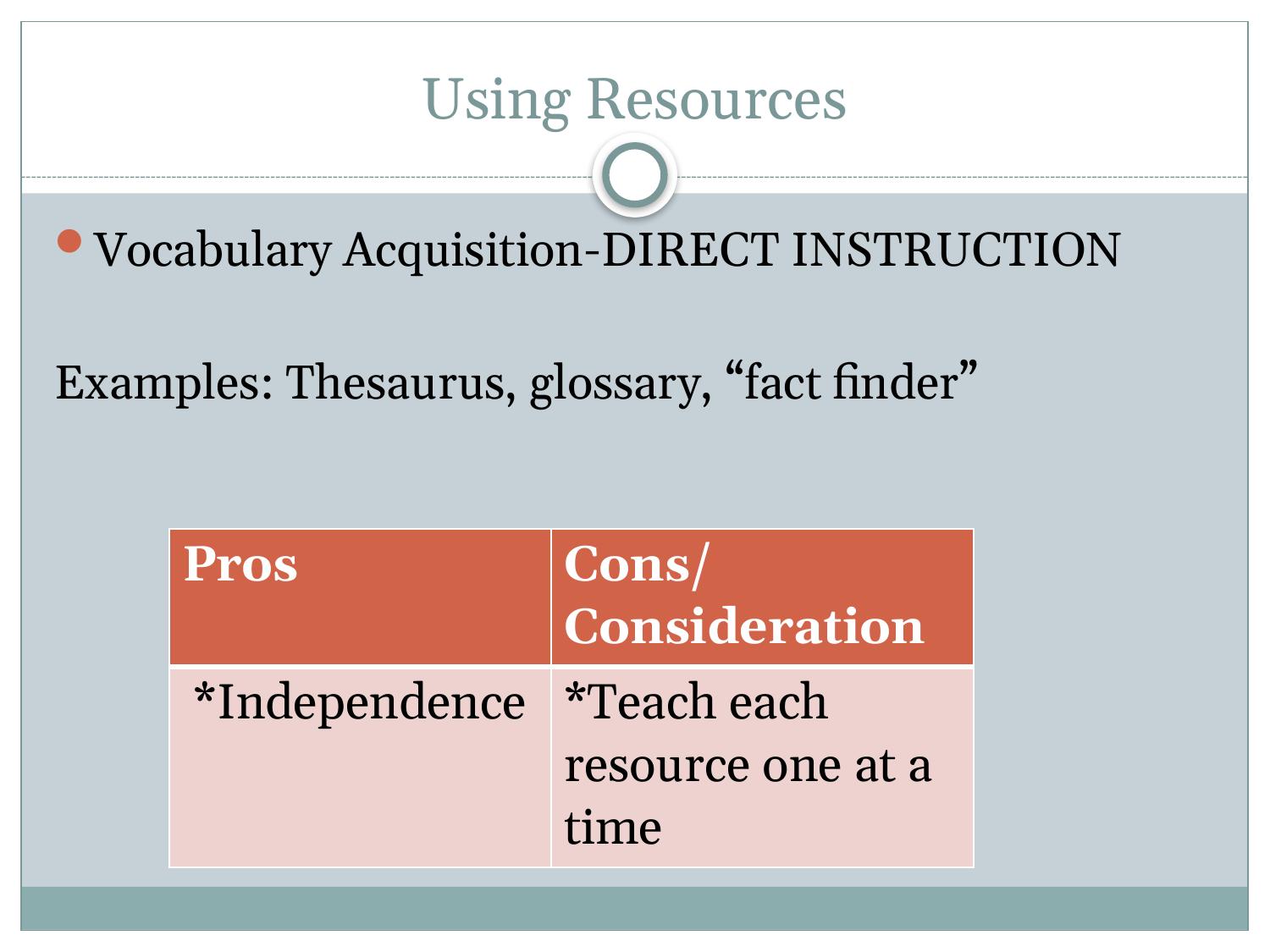

# Using Resources
Vocabulary Acquisition-DIRECT INSTRUCTION

Examples: Thesaurus, glossary, “fact finder”

| Pros | Cons/Consideration |
| --- | --- |
| \*Independence | \*Teach each resource one at a time |